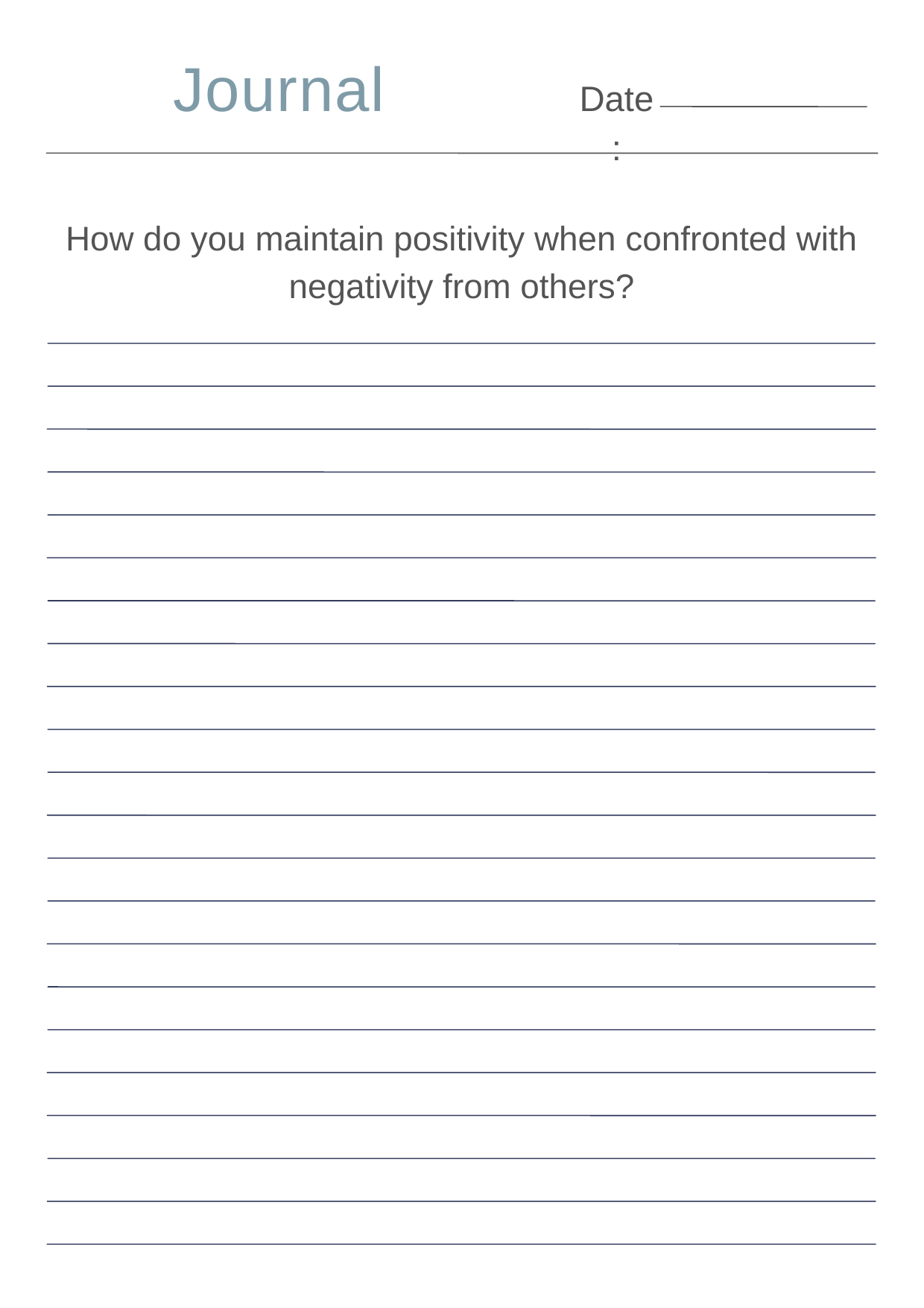

Journal
Date:

How do you maintain positivity when confronted with negativity from others?